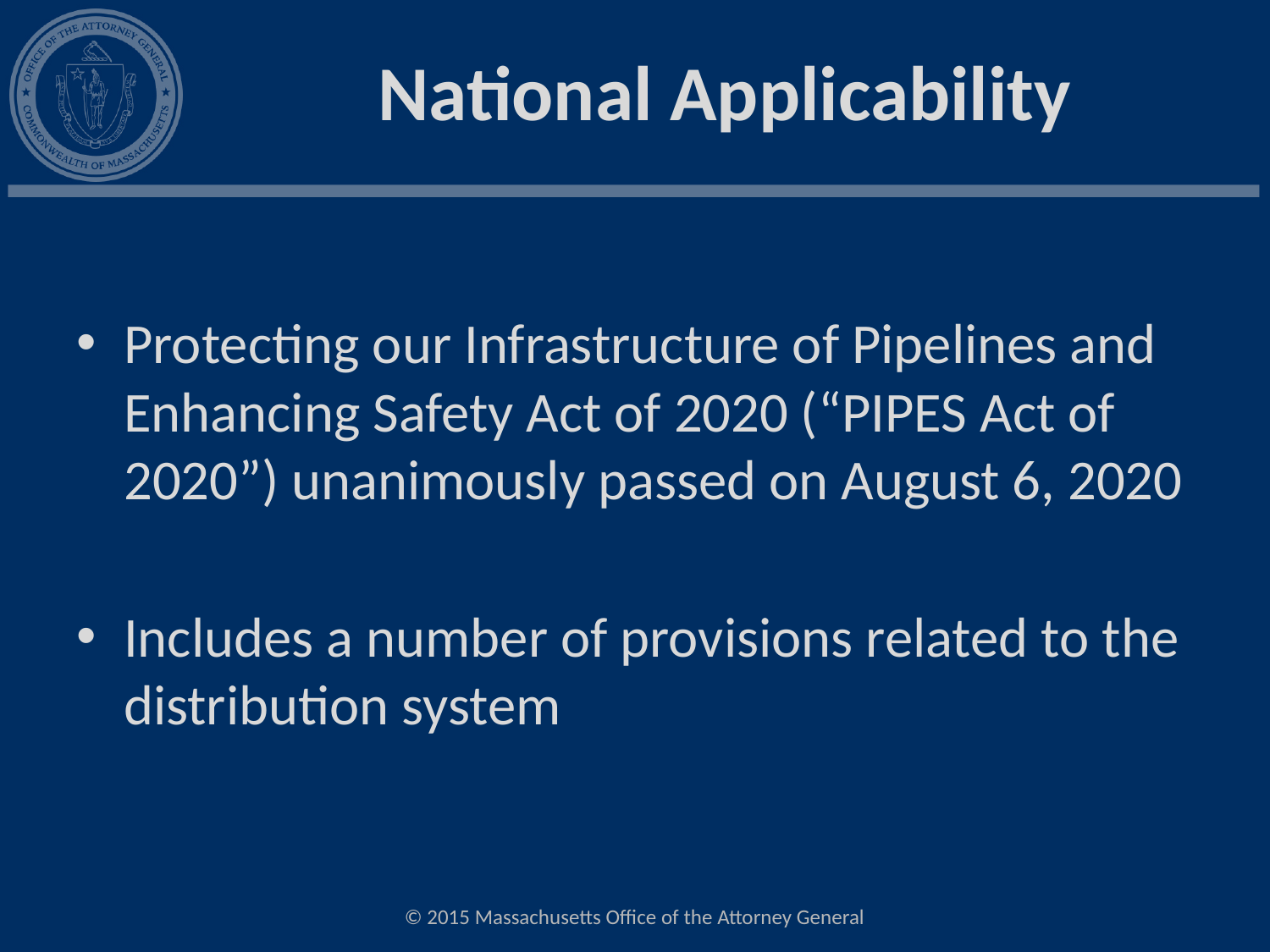

# National Applicability

Protecting our Infrastructure of Pipelines and Enhancing Safety Act of 2020 (“PIPES Act of 2020”) unanimously passed on August 6, 2020

Includes a number of provisions related to the distribution system

© 2015 Massachusetts Office of the Attorney General